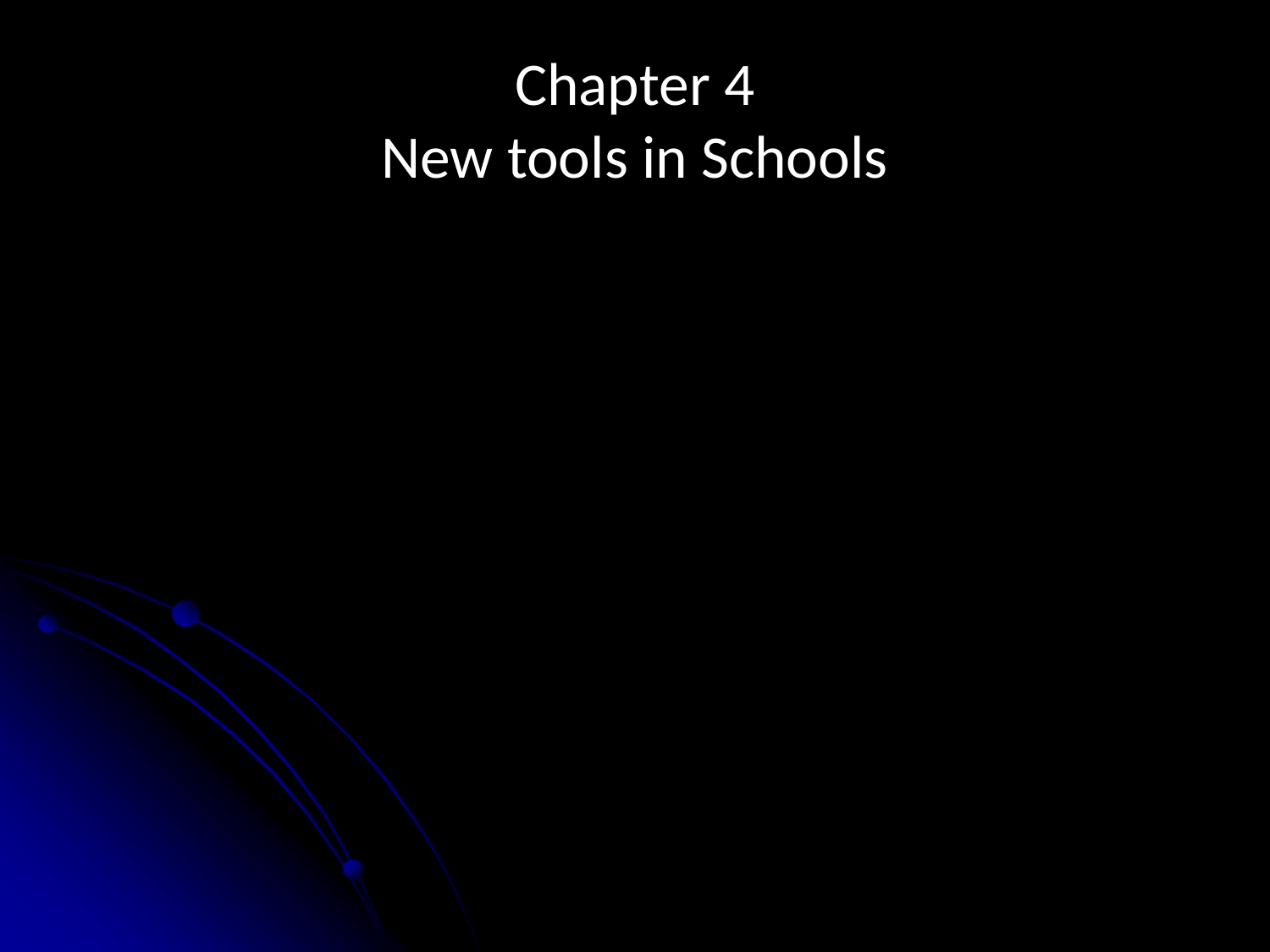

# Chapter 4 New tools in Schools